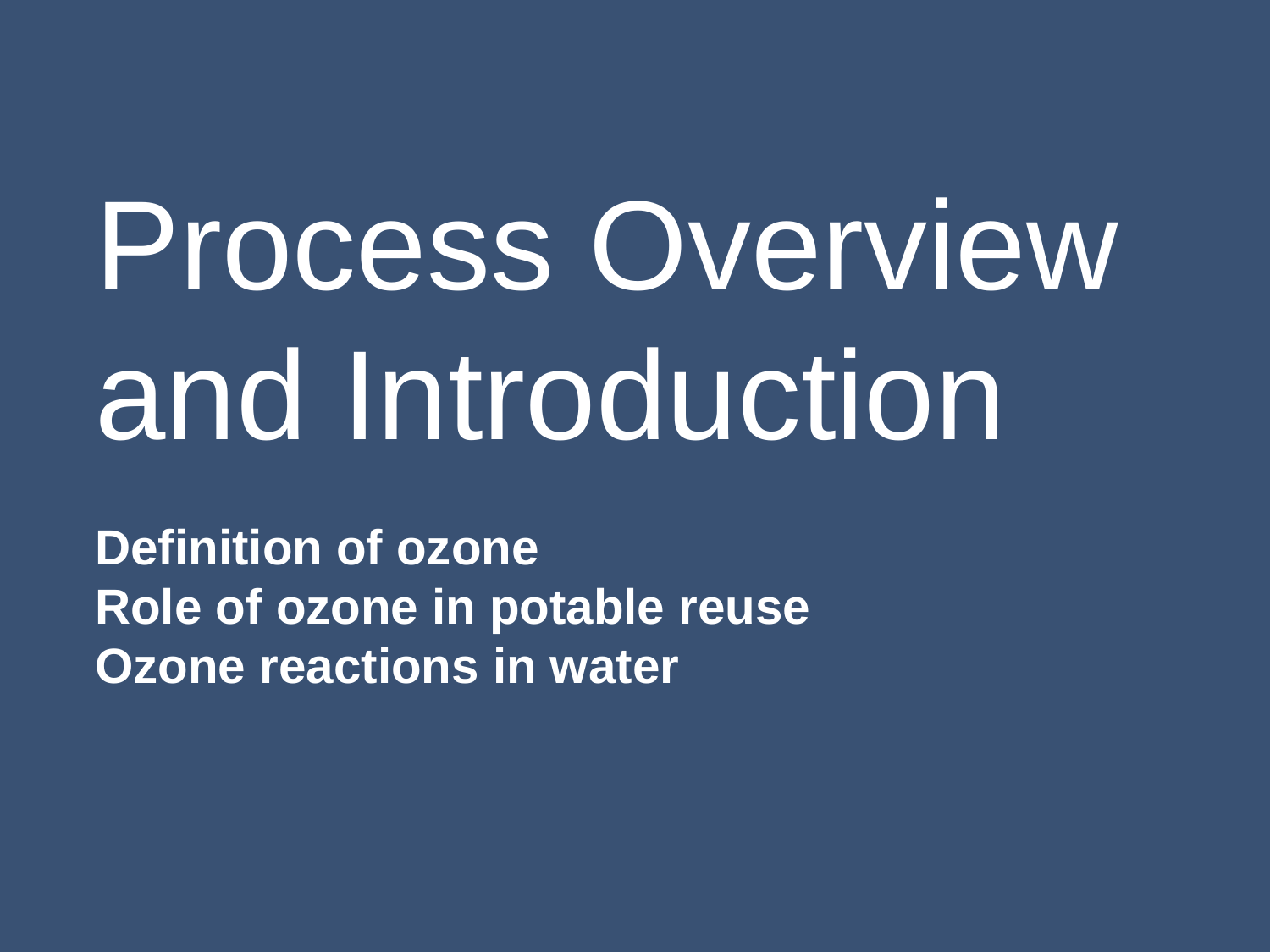

# Process Overview and Introduction
Definition of ozone
Role of ozone in potable reuse
Ozone reactions in water